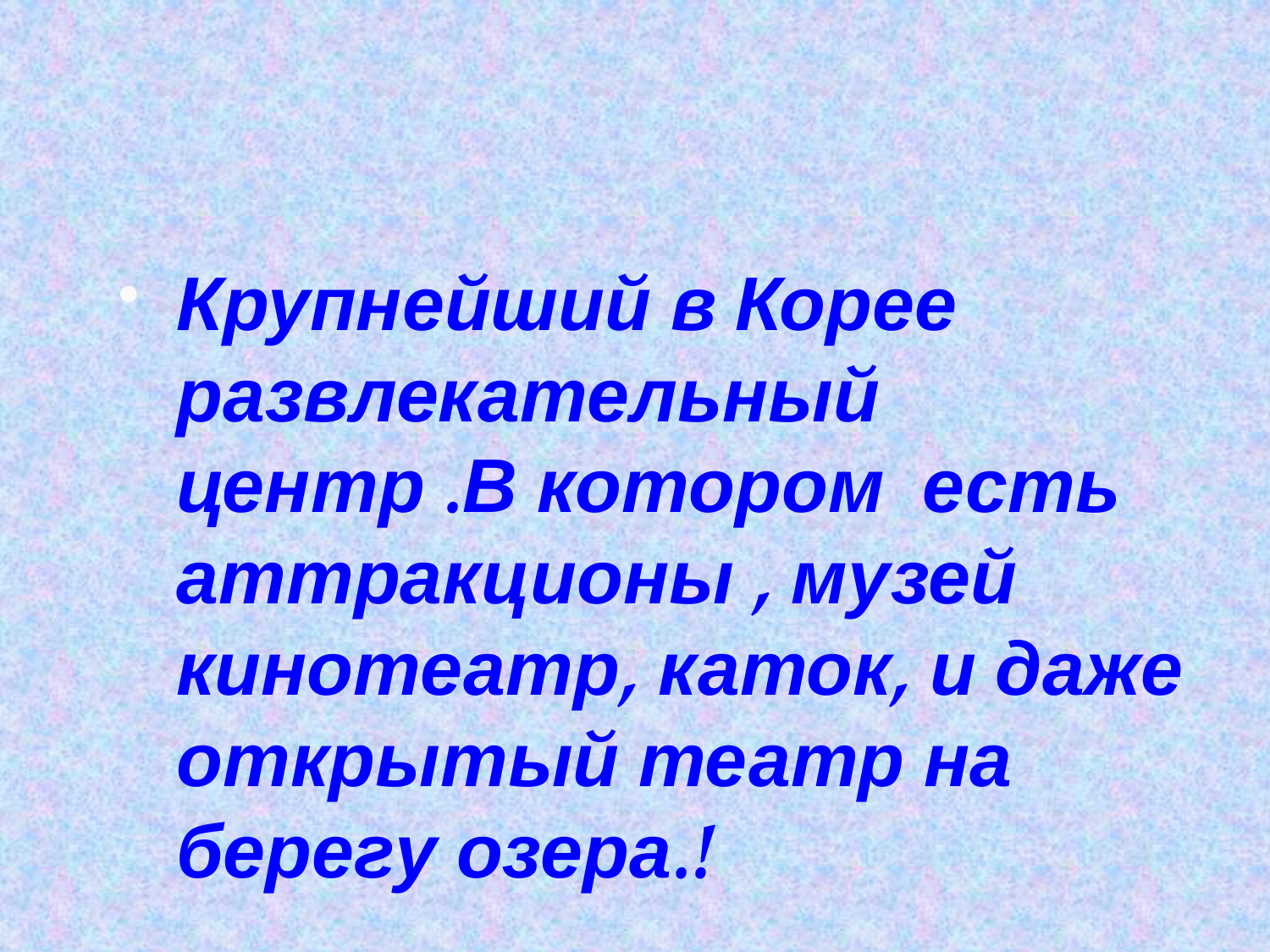

#
Крупнейший в Корее развлекательный центр .В котором  есть  аттракционы , музей кинотеатр, каток, и даже открытый театр на берегу озера.!